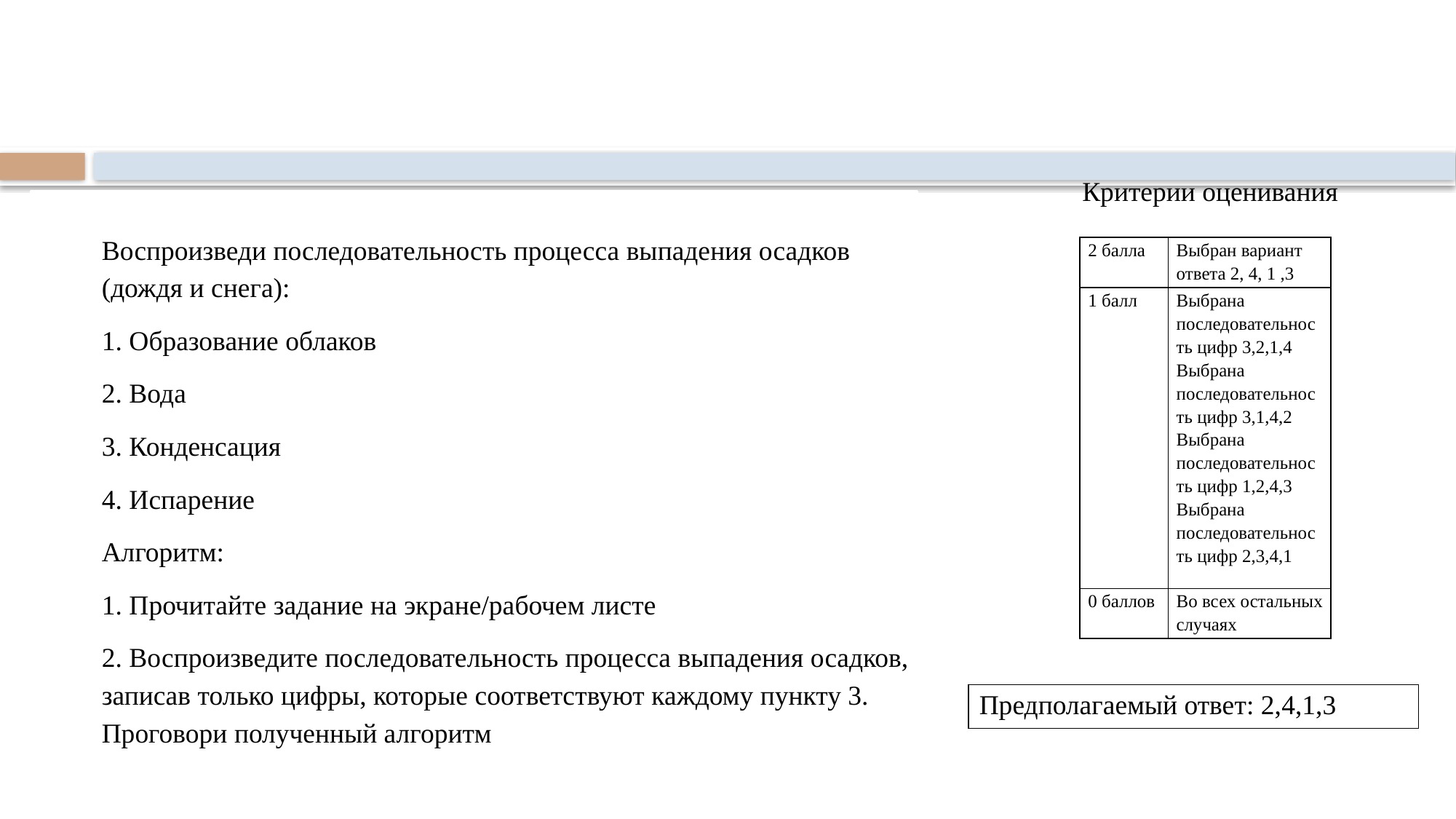

#
Критерии оценивания

Воспроизведи последовательность процесса выпадения осадков (дождя и снега):
1. Образование облаков
2. Вода
3. Конденсация
4. Испарение
Алгоритм:
1. Прочитайте задание на экране/рабочем листе
2. Воспроизведите последовательность процесса выпадения осадков, записав только цифры, которые соответствуют каждому пункту 3. Проговори полученный алгоритм

| 2 балла | Выбран вариант ответа 2, 4, 1 ,3 |
| --- | --- |
| 1 балл | Выбрана последовательность цифр 3,2,1,4 Выбрана последовательность цифр 3,1,4,2 Выбрана последовательность цифр 1,2,4,3 Выбрана последовательность цифр 2,3,4,1 |
| 0 баллов | Во всех остальных случаях |
| Предполагаемый ответ: 2,4,1,3 |
| --- |